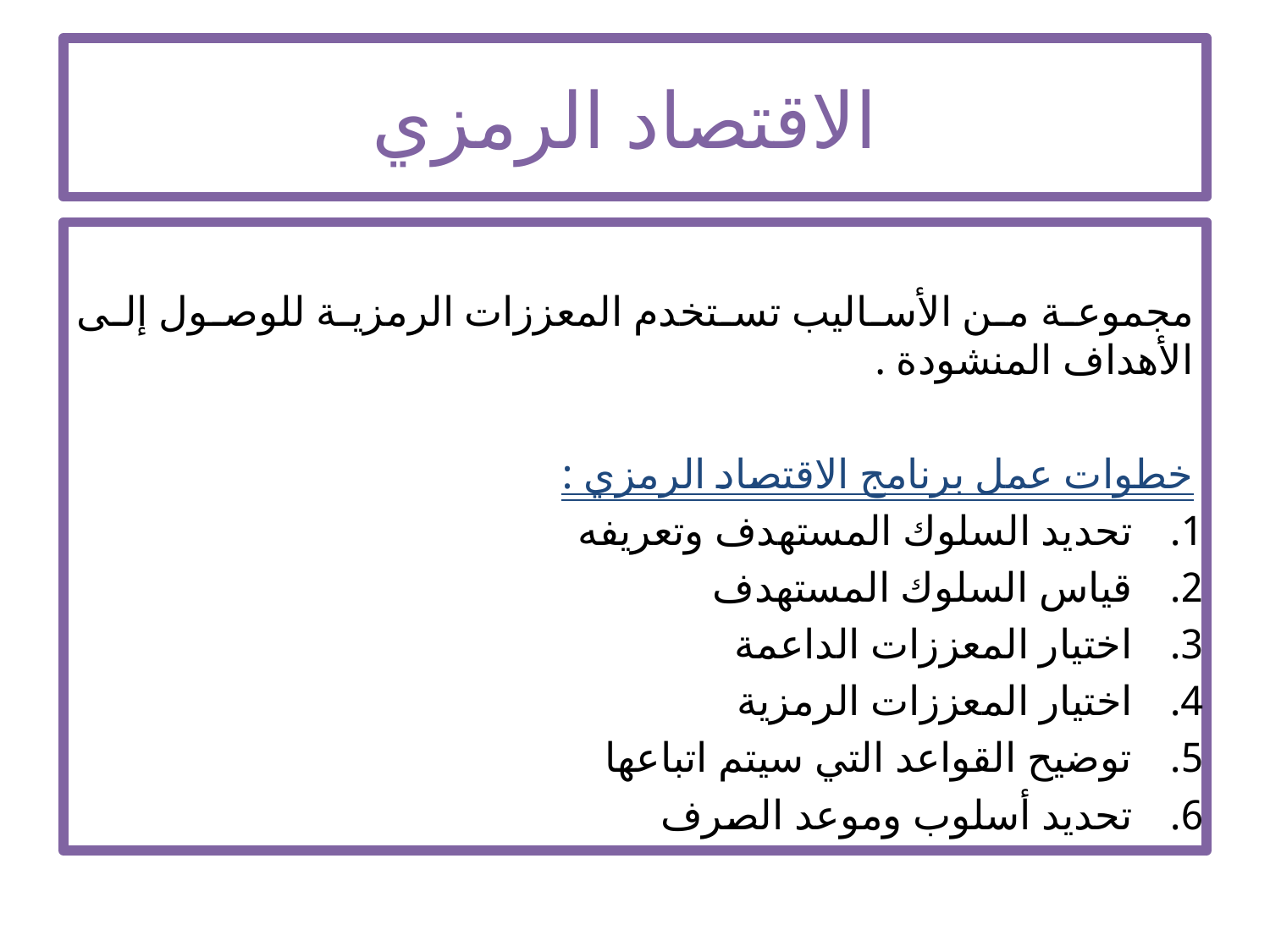

# الاقتصاد الرمزي

مجموعة من الأساليب تستخدم المعززات الرمزية للوصول إلى الأهداف المنشودة .

خطوات عمل برنامج الاقتصاد الرمزي :
تحديد السلوك المستهدف وتعريفه
قياس السلوك المستهدف
اختيار المعززات الداعمة
اختيار المعززات الرمزية
توضيح القواعد التي سيتم اتباعها
تحديد أسلوب وموعد الصرف